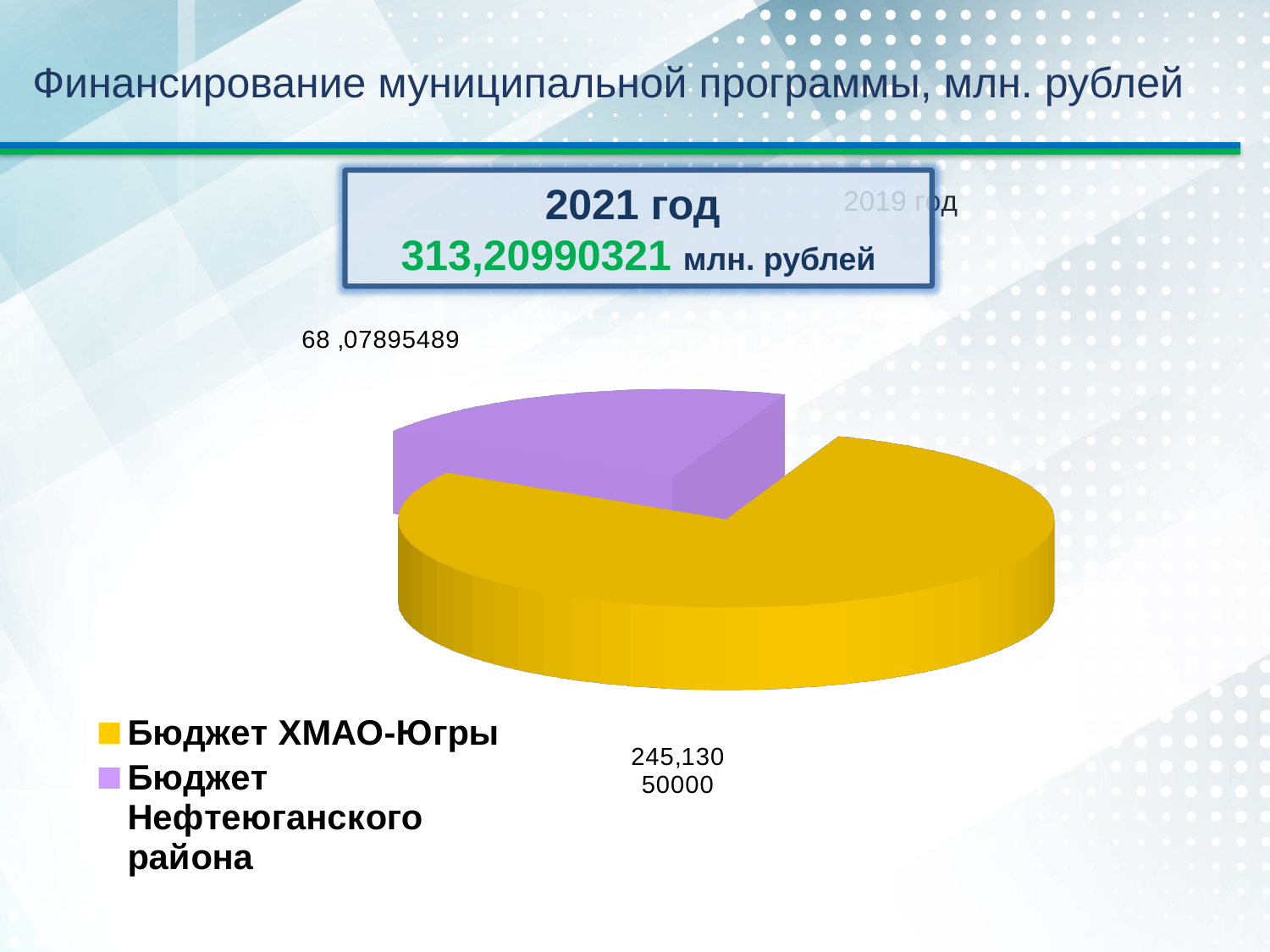

Финансирование муниципальной программы, млн. рублей

### Chart: 2019 год

| Category |
|---|
2021 год
313,20990321 млн. рублей

[unsupported chart]